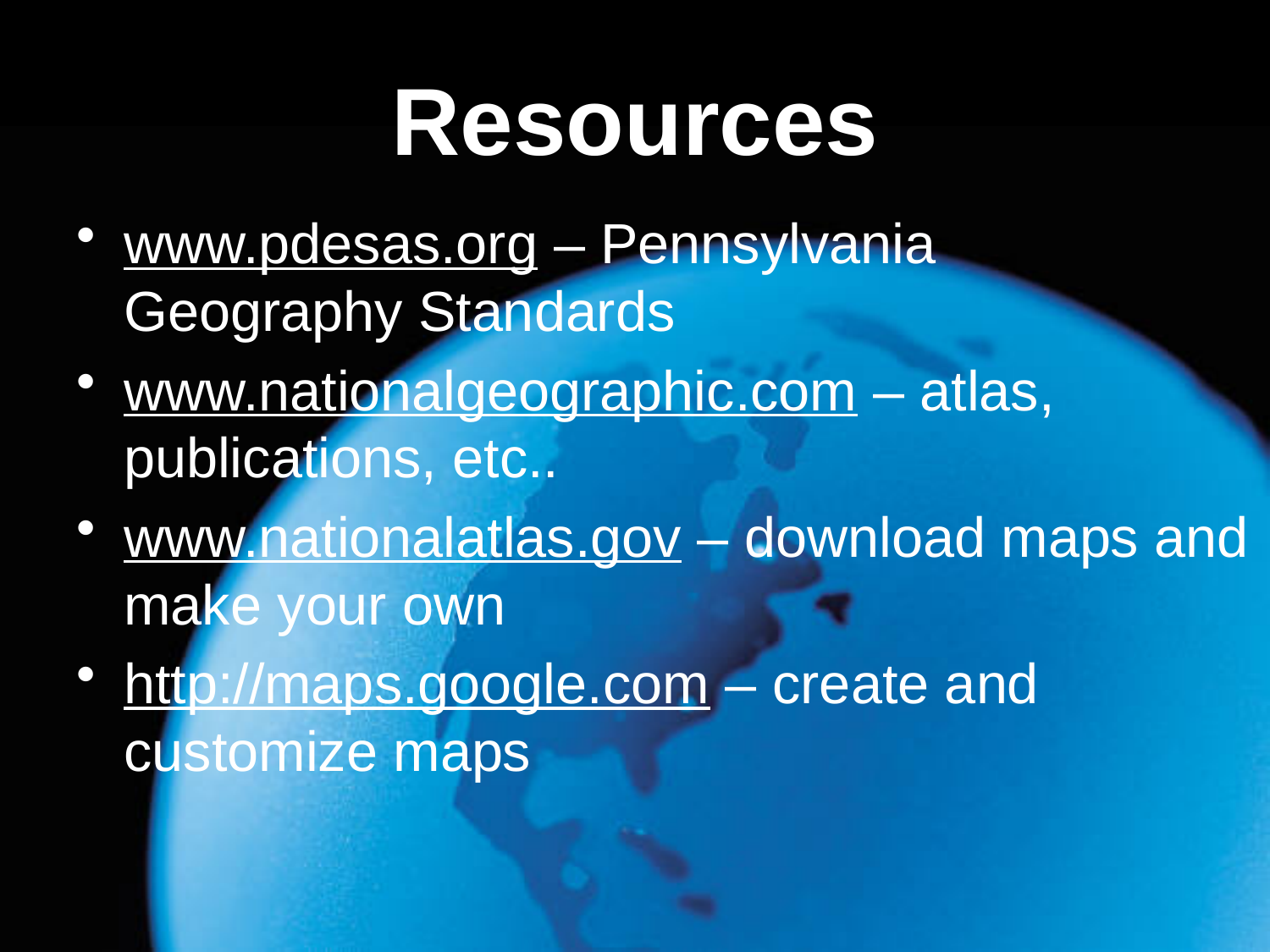

# Resources
www.pdesas.org – Pennsylvania 	Geography Standards
www.nationalgeographic.com – atlas, publications, etc..
www.nationalatlas.gov – download maps and make your own
http://maps.google.com – create and customize maps